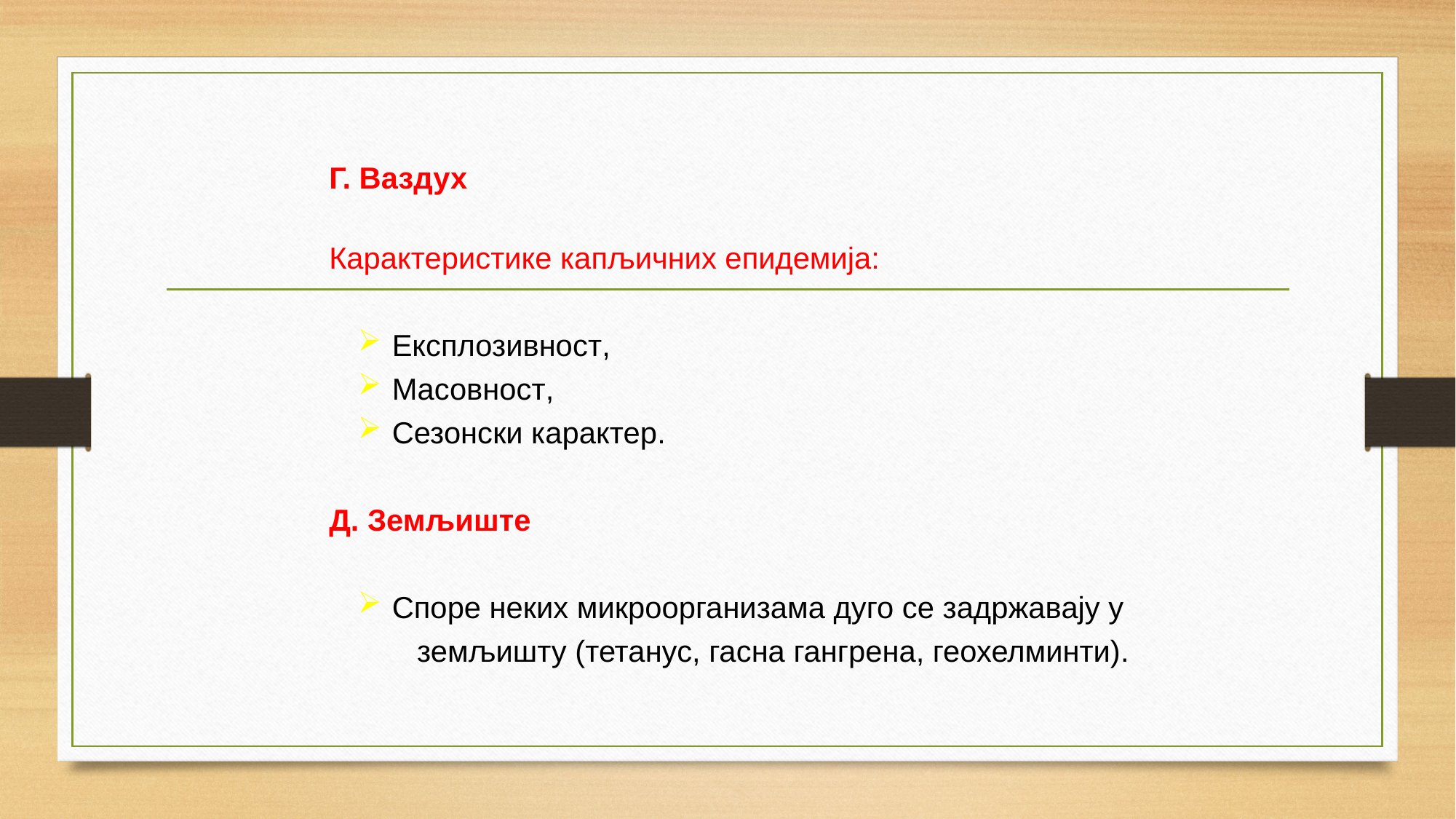

Г. Ваздух
Карактеристике капљичних епидемија:
 Експлозивност,
 Масовност,
 Сезонски карактер.

Д. Земљиште
 Споре неких микроорганизама дуго се задржавају у
    земљишту (тетанус, гасна гангрена, геохелминти).